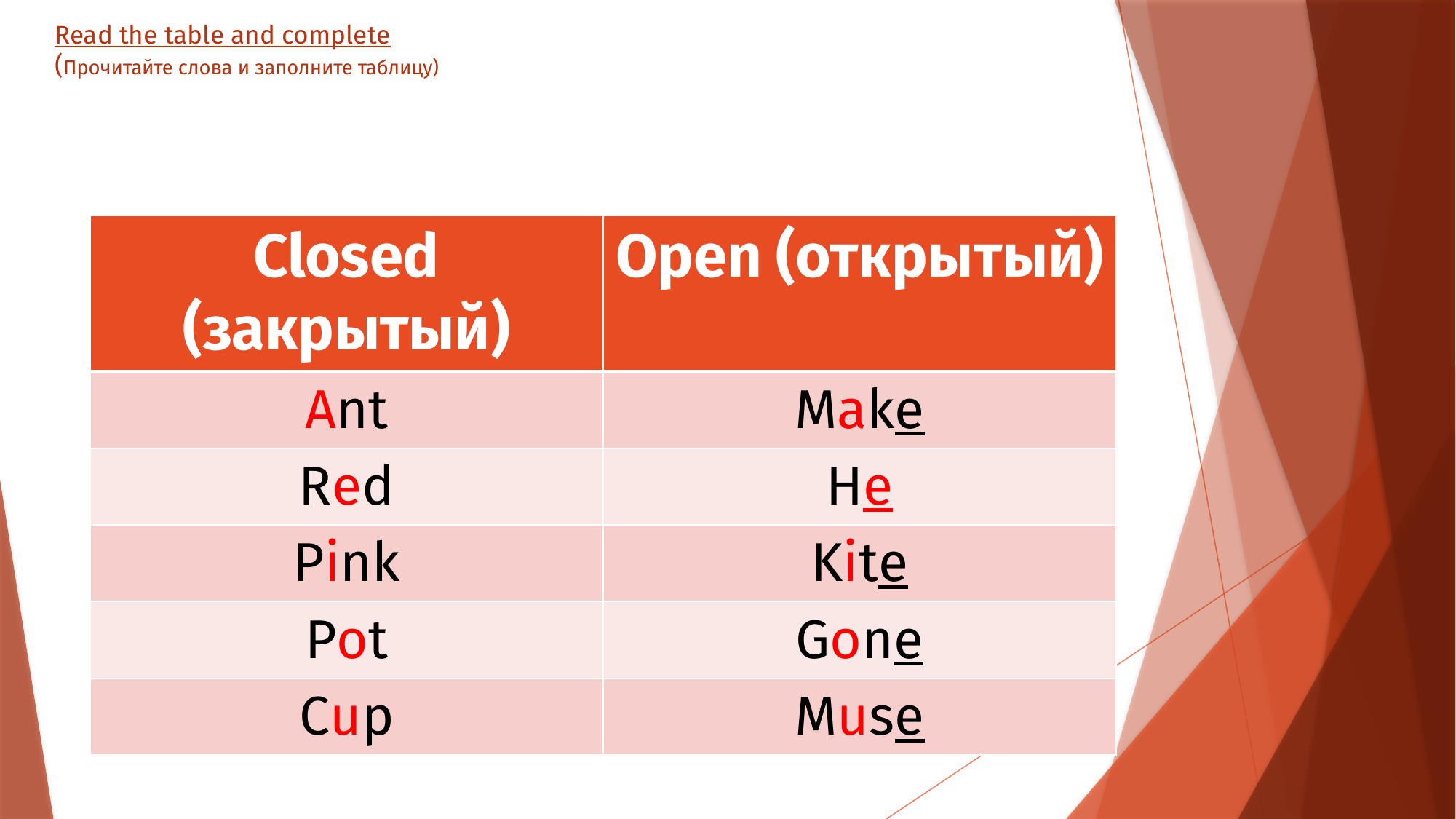

# Read the table and complete (Прочитайте слова и заполните таблицу)
| Closed (закрытый) | Open (открытый) |
| --- | --- |
| Ant | Make |
| Red | He |
| Pink | Kite |
| Pot | Gone |
| Cup | Muse |